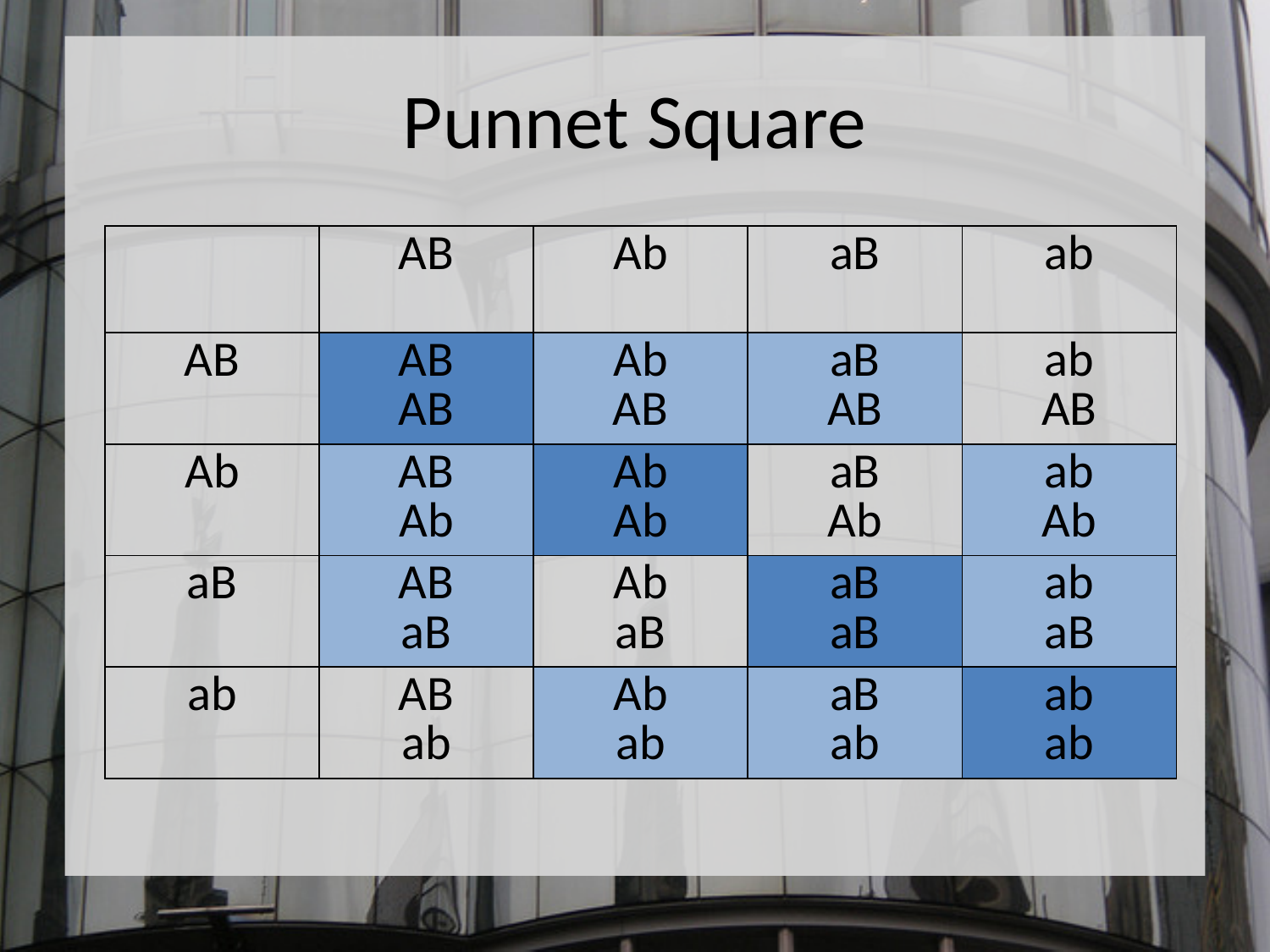

# Punnet Square
|  | AB | Ab | aB | ab |
| --- | --- | --- | --- | --- |
| AB | AB AB | Ab AB | aB AB | ab AB |
| Ab | AB Ab | Ab Ab | aB Ab | ab Ab |
| aB | AB aB | Ab aB | aB aB | ab aB |
| ab | AB ab | Ab ab | aB ab | ab ab |